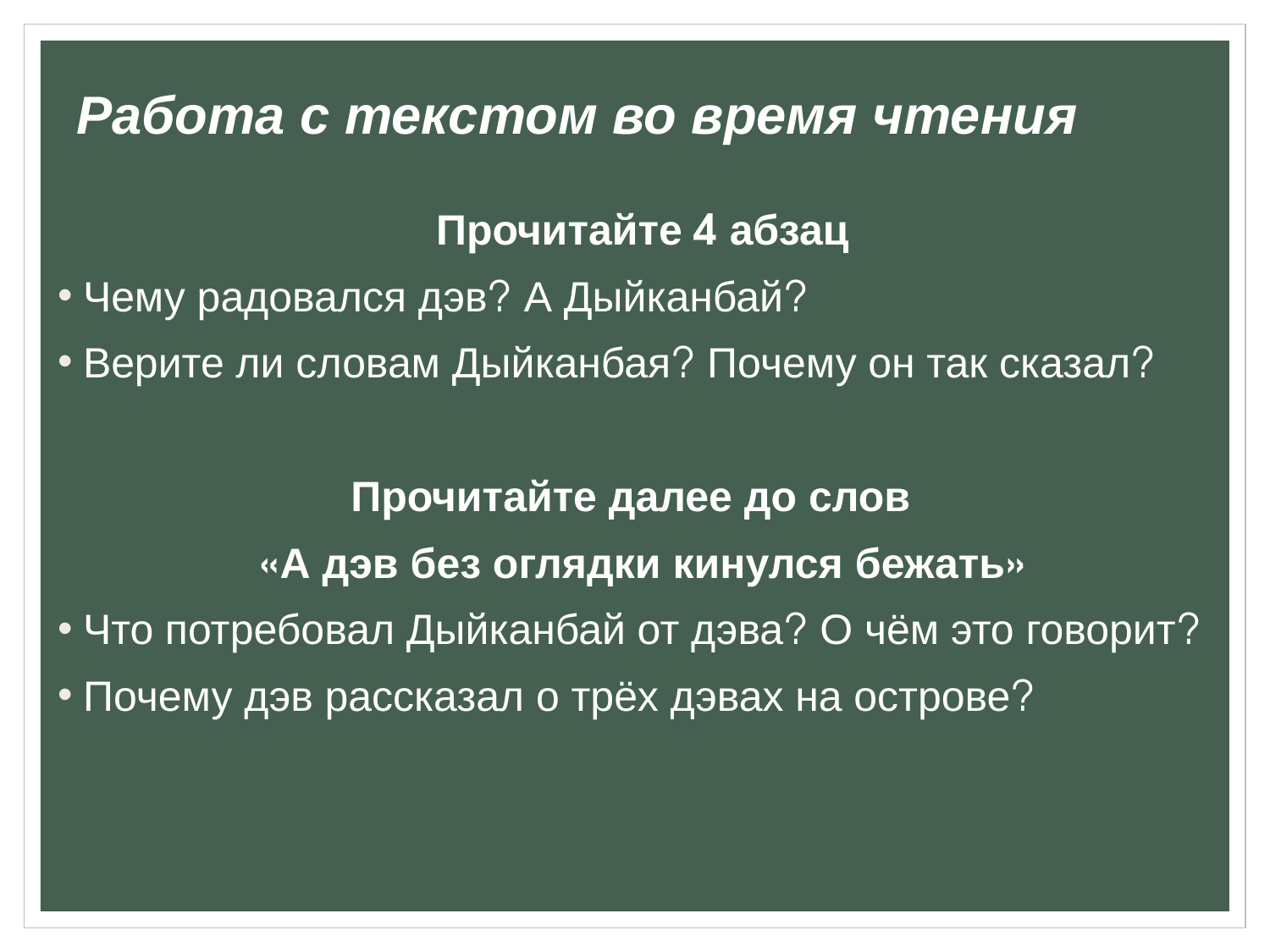

# Работа с текстом во время чтения
Прочитайте 4 абзац
Чему радовался дэв? А Дыйканбай?
Верите ли словам Дыйканбая? Почему он так сказал?

Прочитайте далее до слов
«А дэв без оглядки кинулся бежать»
Что потребовал Дыйканбай от дэва? О чём это говорит?
Почему дэв рассказал о трёх дэвах на острове?